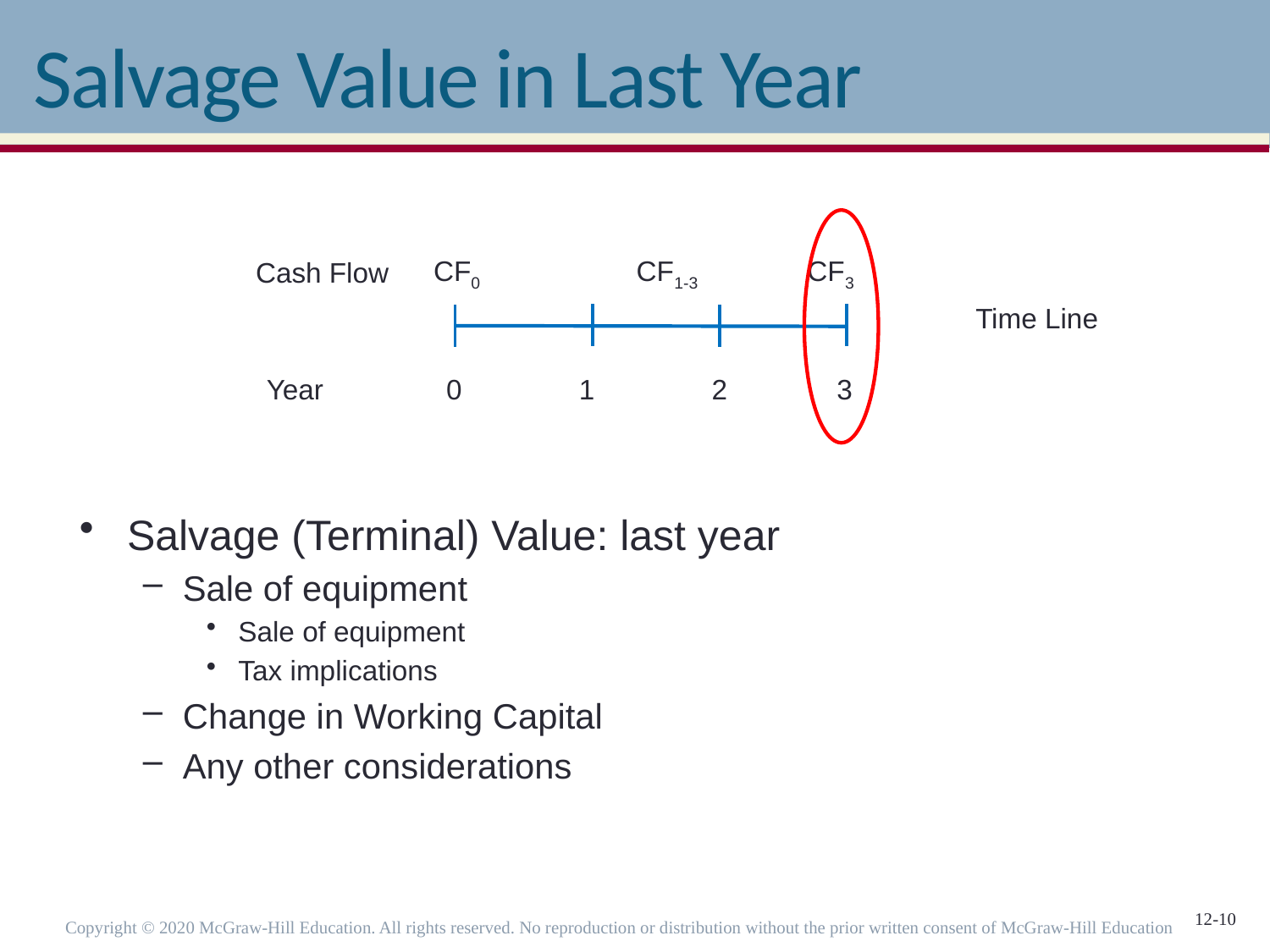

# Salvage Value in Last Year

CF0                    CF1-3              CF3
Cash Flow
Time Line
Year
0               1               2              3
Salvage (Terminal) Value: last year
Sale of equipment
Sale of equipment
Tax implications
Change in Working Capital
Any other considerations

Copyright © 2020 McGraw-Hill Education. All rights reserved. No reproduction or distribution without the prior written consent of McGraw-Hill Education